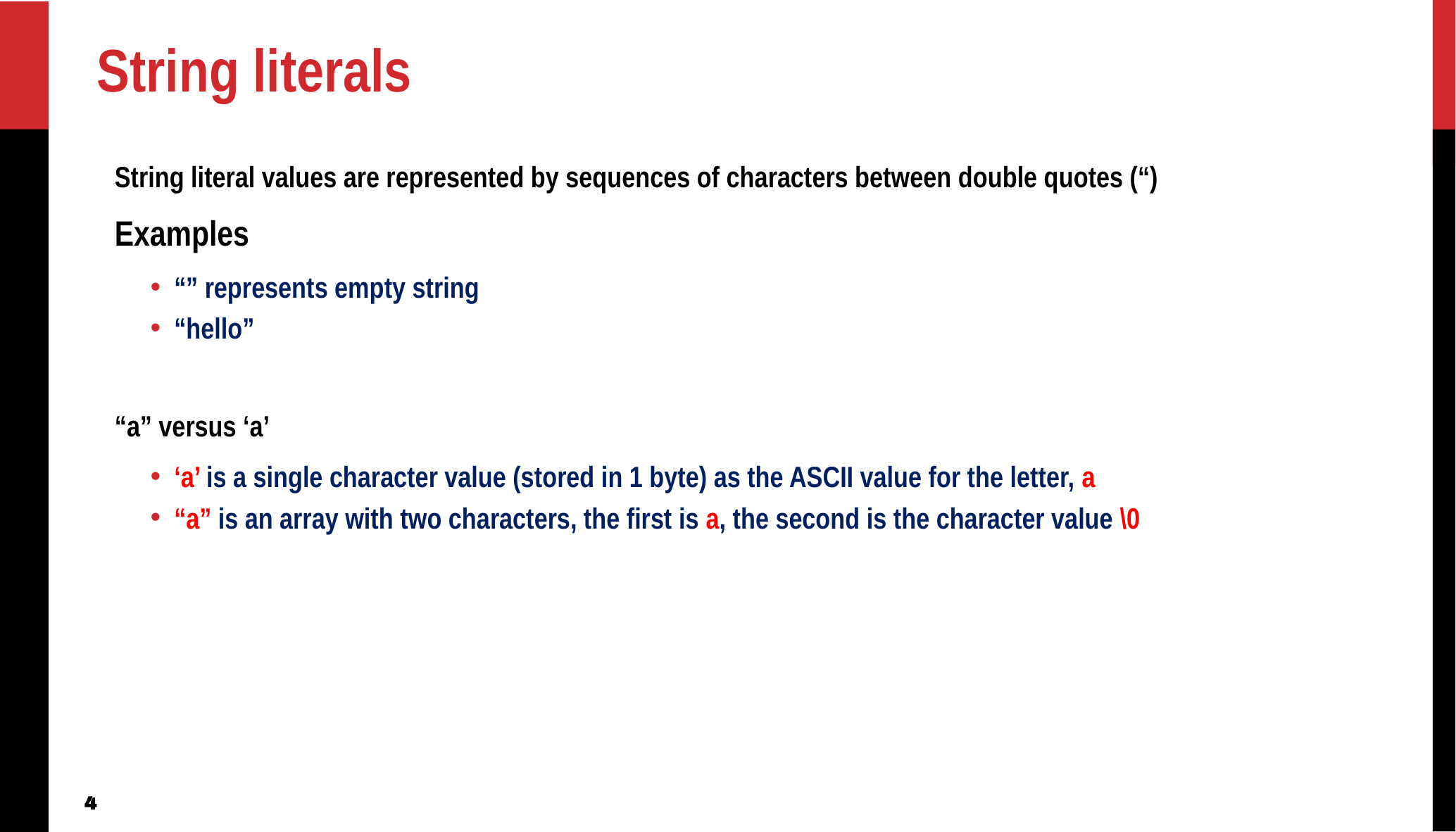

# String literals
String literal values are represented by sequences of characters between double quotes (“)
Examples
“” represents empty string
“hello”

“a” versus ‘a’
‘a’ is a single character value (stored in 1 byte) as the ASCII value for the letter, a
“a” is an array with two characters, the first is a, the second is the character value \0

4